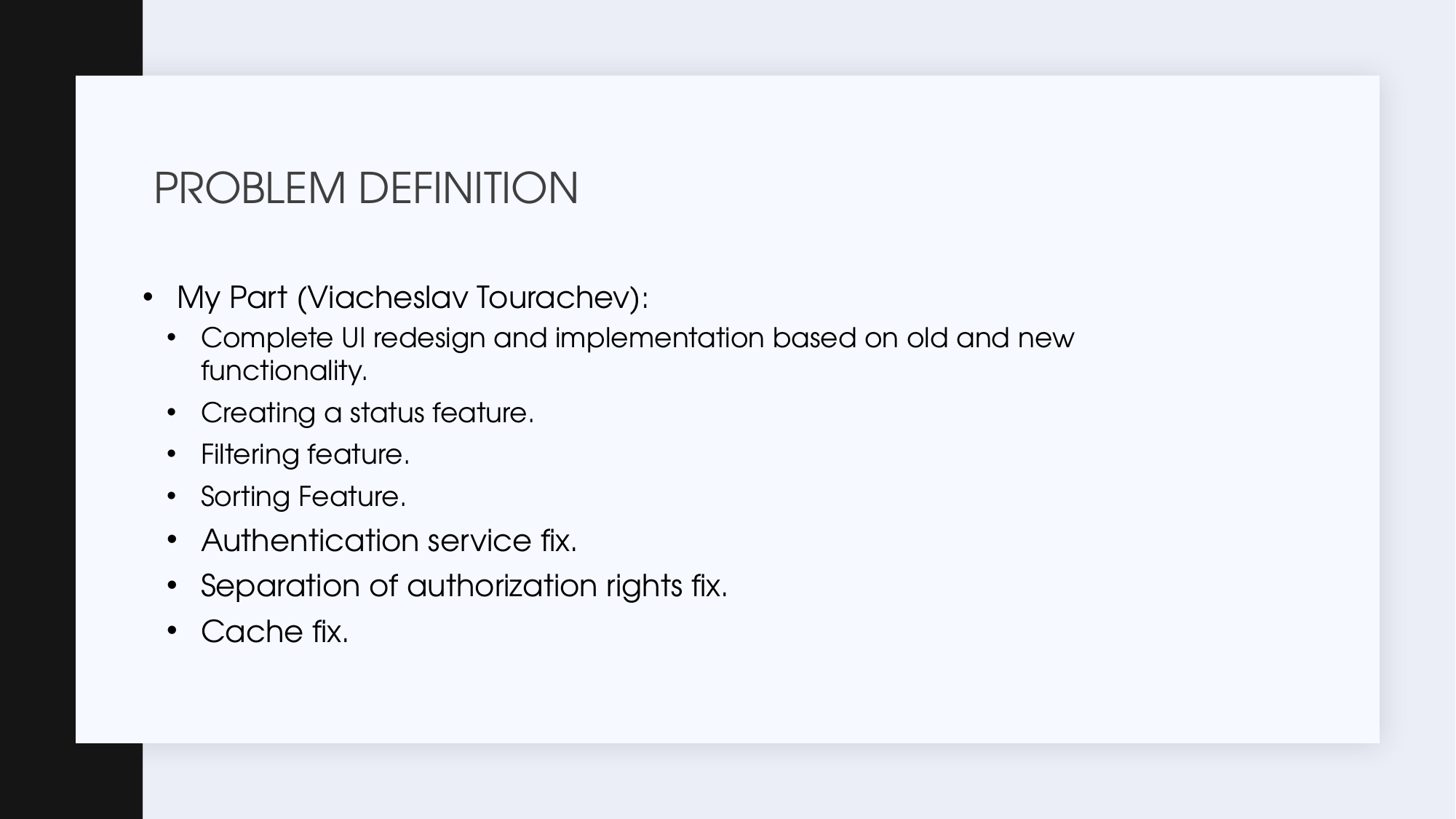

# PROBLEM DEFINITION
My Part (Viacheslav Tourachev):
Complete UI redesign and implementation based on old and new functionality.
Creating a status feature.
Filtering feature.
Sorting Feature.
Authentication service fix.
Separation of authorization rights fix.
Cache fix.